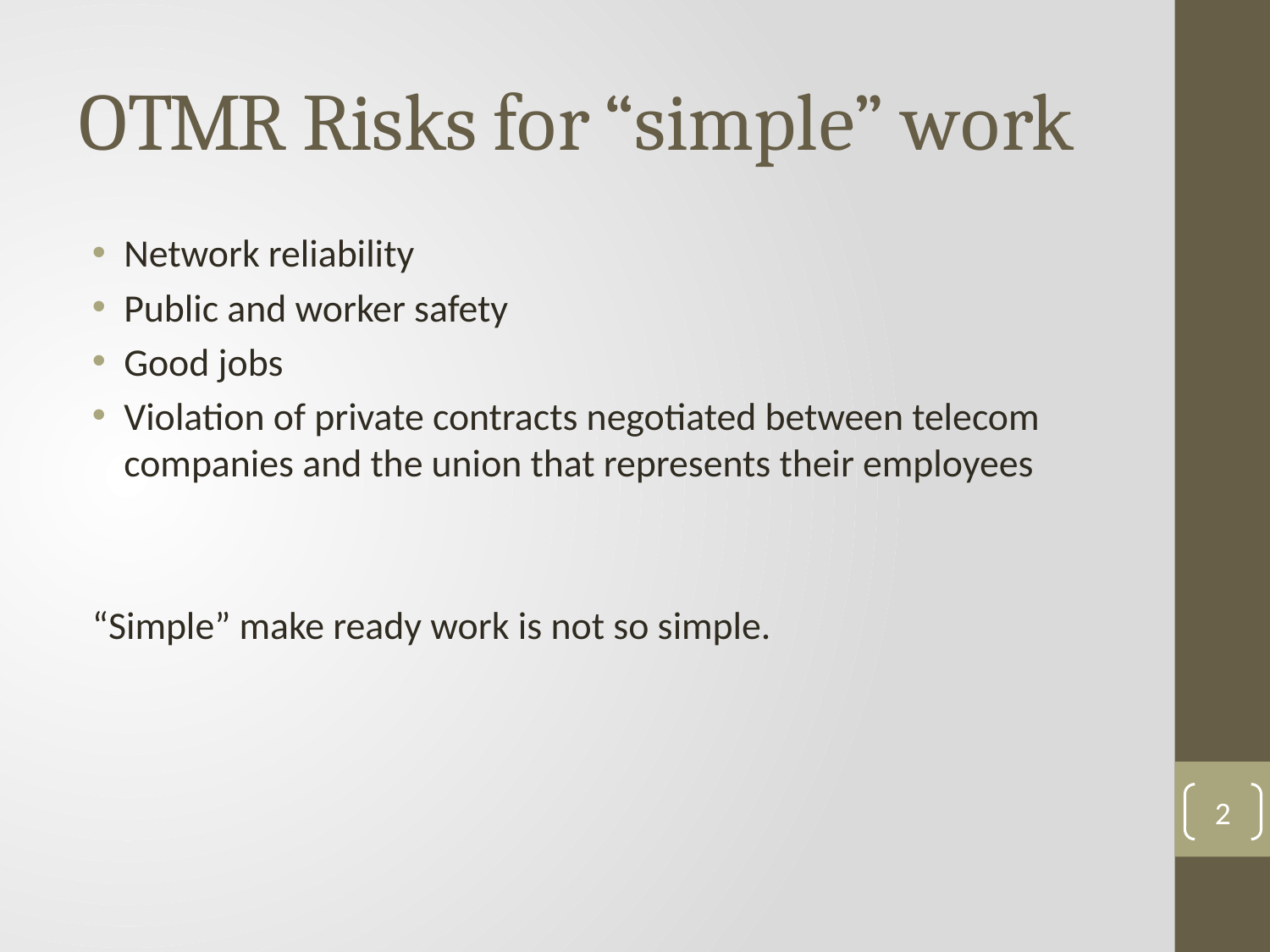

# OTMR Risks for “simple” work
Network reliability
Public and worker safety
Good jobs
Violation of private contracts negotiated between telecom companies and the union that represents their employees

“Simple” make ready work is not so simple.
2